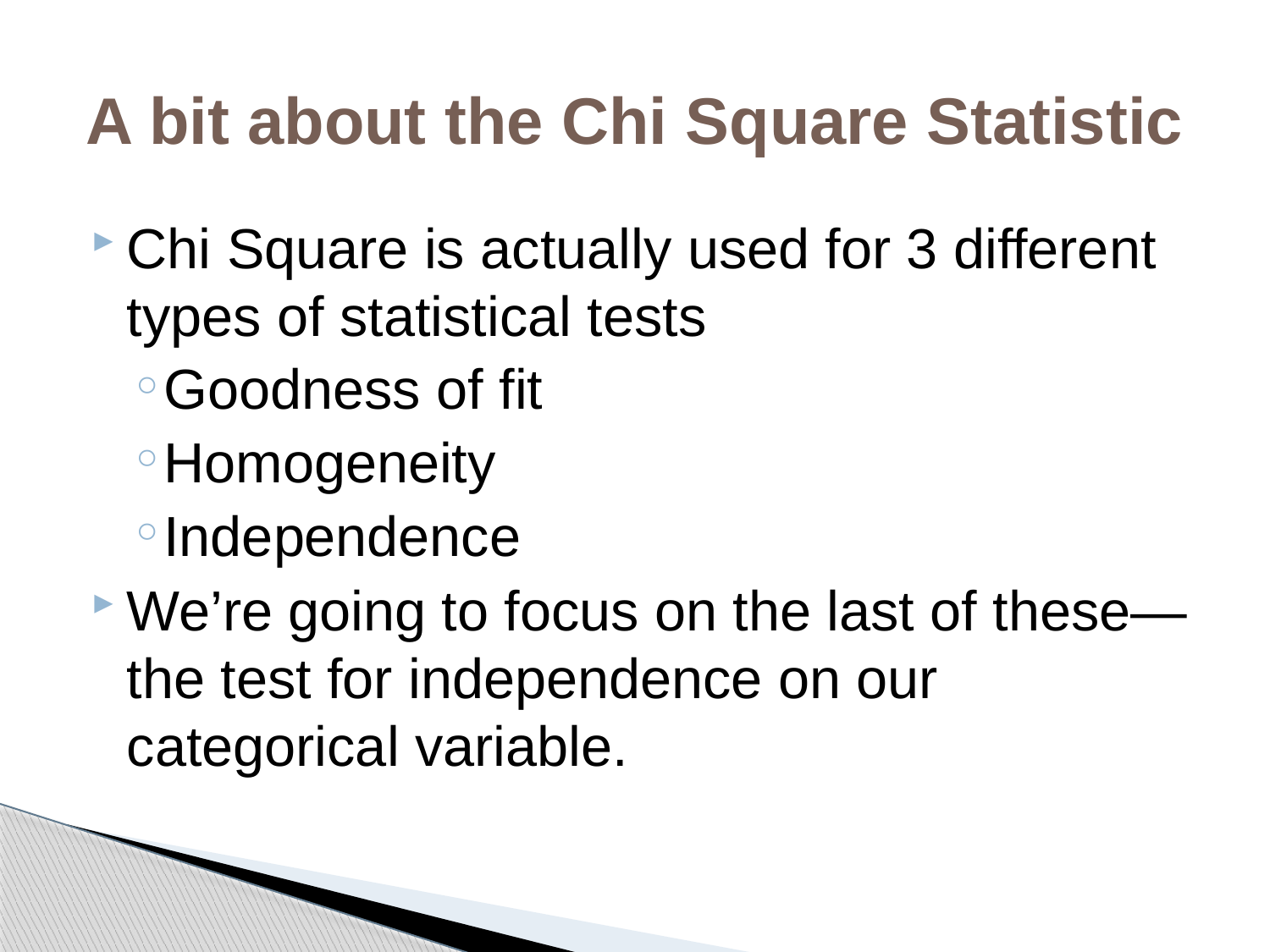

# A bit about the Chi Square Statistic
Chi Square is actually used for 3 different types of statistical tests
Goodness of fit
Homogeneity
Independence
We’re going to focus on the last of these—the test for independence on our categorical variable.